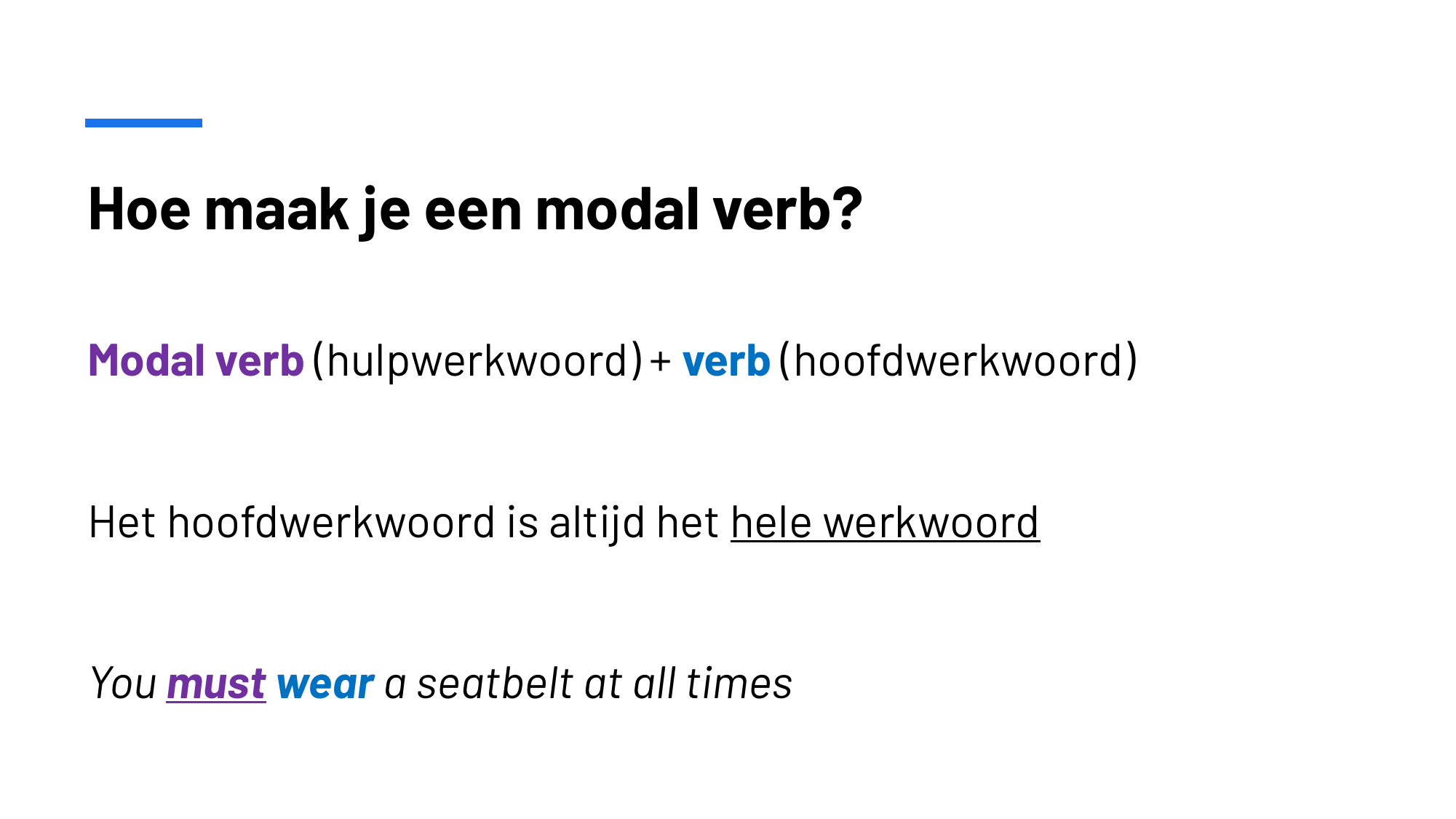

# Hoe maak je een modal verb?
Modal verb (hulpwerkwoord) + verb (hoofdwerkwoord)

Het hoofdwerkwoord is altijd het hele werkwoord

You must wear a seatbelt at all times